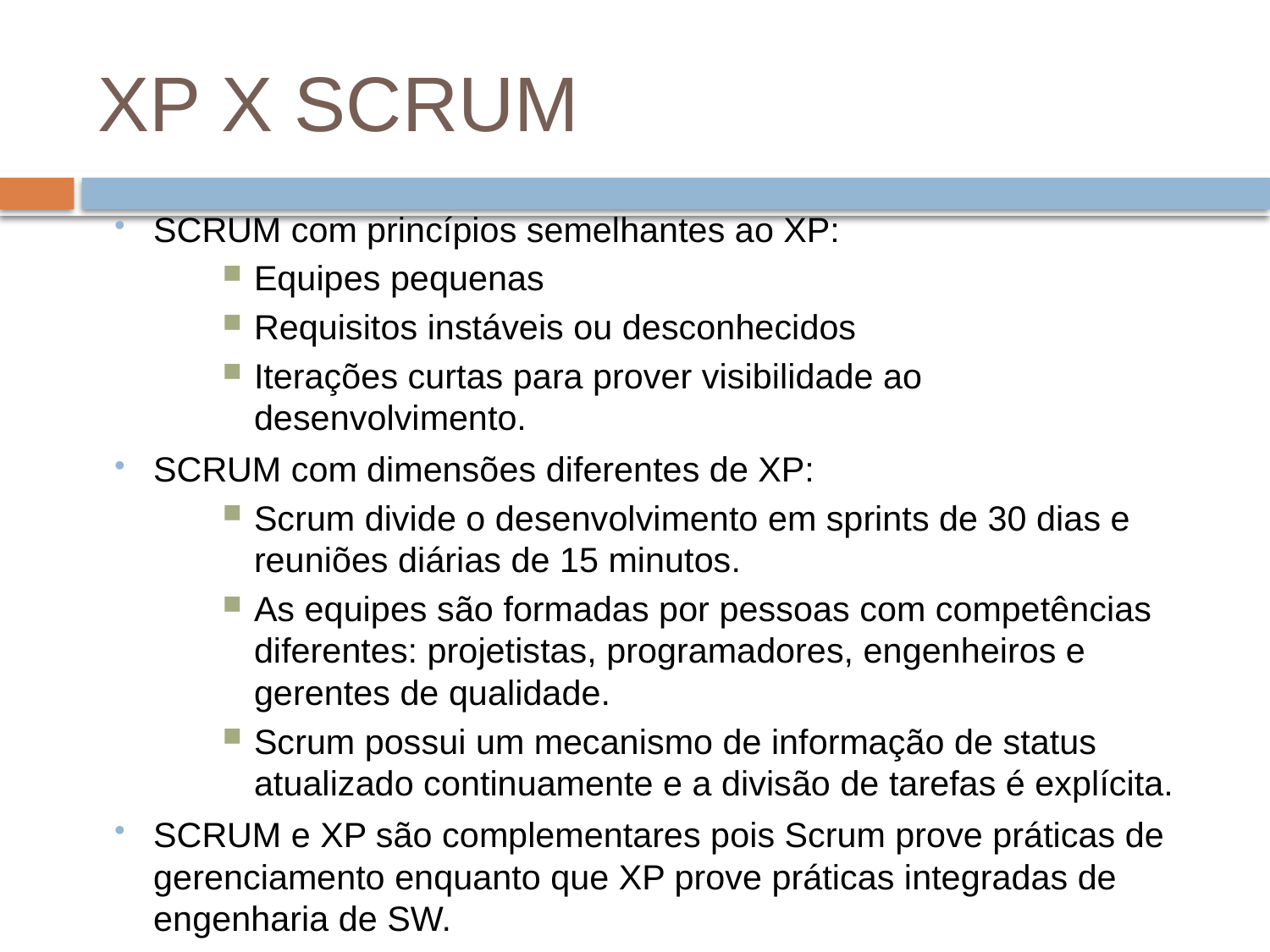

# XP X SCRUM
SCRUM com princípios semelhantes ao XP:
Equipes pequenas
Requisitos instáveis ou desconhecidos
Iterações curtas para prover visibilidade ao desenvolvimento.
SCRUM com dimensões diferentes de XP:
Scrum divide o desenvolvimento em sprints de 30 dias e reuniões diárias de 15 minutos.
As equipes são formadas por pessoas com competências diferentes: projetistas, programadores, engenheiros e gerentes de qualidade.
Scrum possui um mecanismo de informação de status atualizado continuamente e a divisão de tarefas é explícita.
SCRUM e XP são complementares pois Scrum prove práticas de gerenciamento enquanto que XP prove práticas integradas de engenharia de SW.